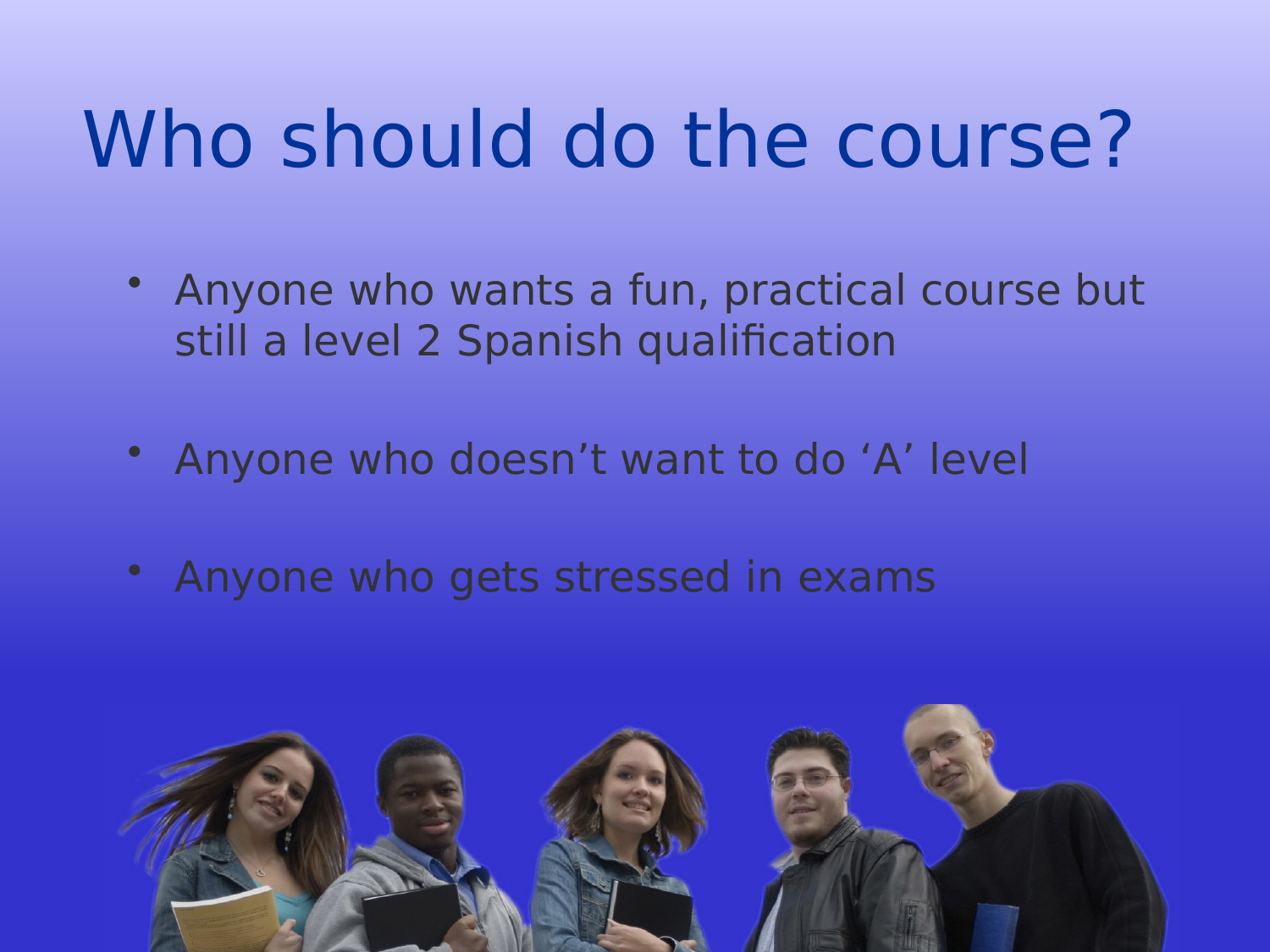

# Who should do the course?
Anyone who wants a fun, practical course but still a level 2 Spanish qualification

Anyone who doesn’t want to do ‘A’ level

Anyone who gets stressed in exams